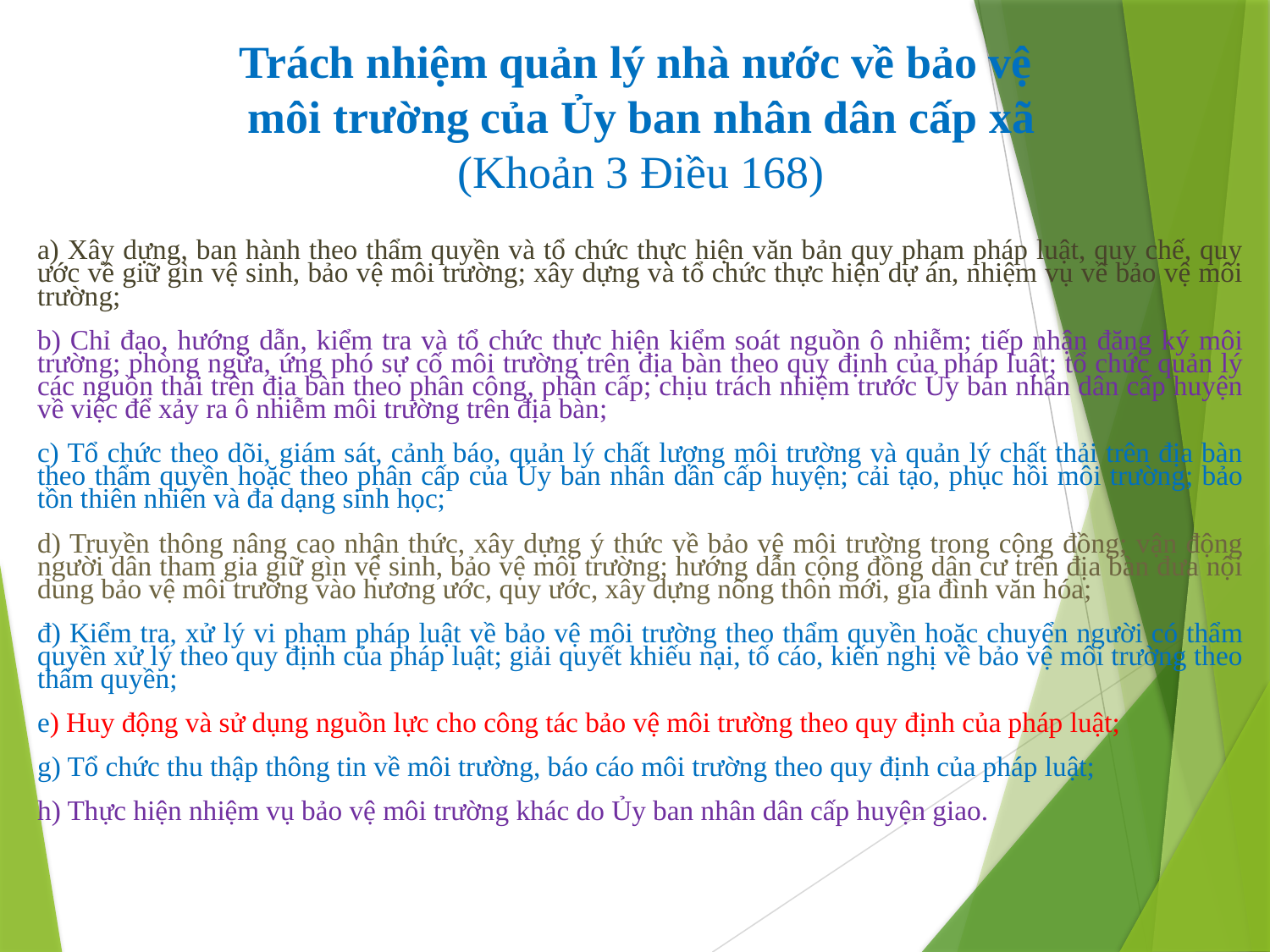

# Trách nhiệm quản lý nhà nước về bảo vệ môi trường của Ủy ban nhân dân cấp xã (Khoản 3 Điều 168)
a) Xây dựng, ban hành theo thẩm quyền và tổ chức thực hiện văn bản quy phạm pháp luật, quy chế, quy ước về giữ gìn vệ sinh, bảo vệ môi trường; xây dựng và tổ chức thực hiện dự án, nhiệm vụ về bảo vệ môi trường;
b) Chỉ đạo, hướng dẫn, kiểm tra và tổ chức thực hiện kiểm soát nguồn ô nhiễm; tiếp nhận đăng ký môi trường; phòng ngừa, ứng phó sự cố môi trường trên địa bàn theo quy định của pháp luật; tổ chức quản lý các nguồn thải trên địa bàn theo phân công, phân cấp; chịu trách nhiệm trước Ủy ban nhân dân cấp huyện về việc để xảy ra ô nhiễm môi trường trên địa bàn;
c) Tổ chức theo dõi, giám sát, cảnh báo, quản lý chất lượng môi trường và quản lý chất thải trên địa bàn theo thẩm quyền hoặc theo phân cấp của Ủy ban nhân dân cấp huyện; cải tạo, phục hồi môi trường; bảo tồn thiên nhiên và đa dạng sinh học;
d) Truyền thông nâng cao nhận thức, xây dựng ý thức về bảo vệ môi trường trong cộng đồng; vận động người dân tham gia giữ gìn vệ sinh, bảo vệ môi trường; hướng dẫn cộng đồng dân cư trên địa bàn đưa nội dung bảo vệ môi trường vào hương ước, quy ước, xây dựng nông thôn mới, gia đình văn hóa;
đ) Kiểm tra, xử lý vi phạm pháp luật về bảo vệ môi trường theo thẩm quyền hoặc chuyển người có thẩm quyền xử lý theo quy định của pháp luật; giải quyết khiếu nại, tố cáo, kiến nghị về bảo vệ môi trường theo thẩm quyền;
e) Huy động và sử dụng nguồn lực cho công tác bảo vệ môi trường theo quy định của pháp luật;
g) Tổ chức thu thập thông tin về môi trường, báo cáo môi trường theo quy định của pháp luật;
h) Thực hiện nhiệm vụ bảo vệ môi trường khác do Ủy ban nhân dân cấp huyện giao.